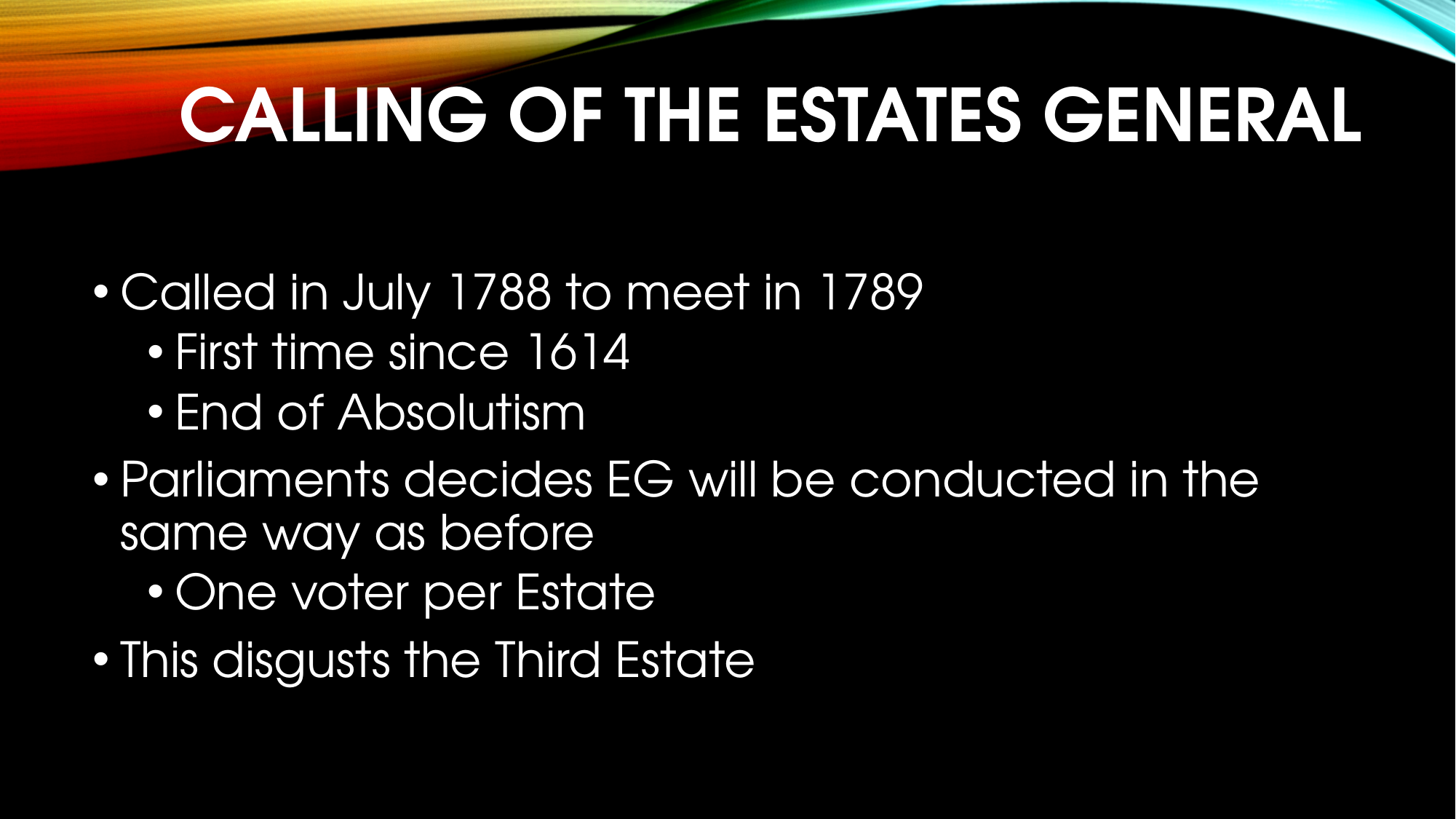

# Calling of the Estates General
Called in July 1788 to meet in 1789
First time since 1614
End of Absolutism
Parliaments decides EG will be conducted in the same way as before
One voter per Estate
This disgusts the Third Estate